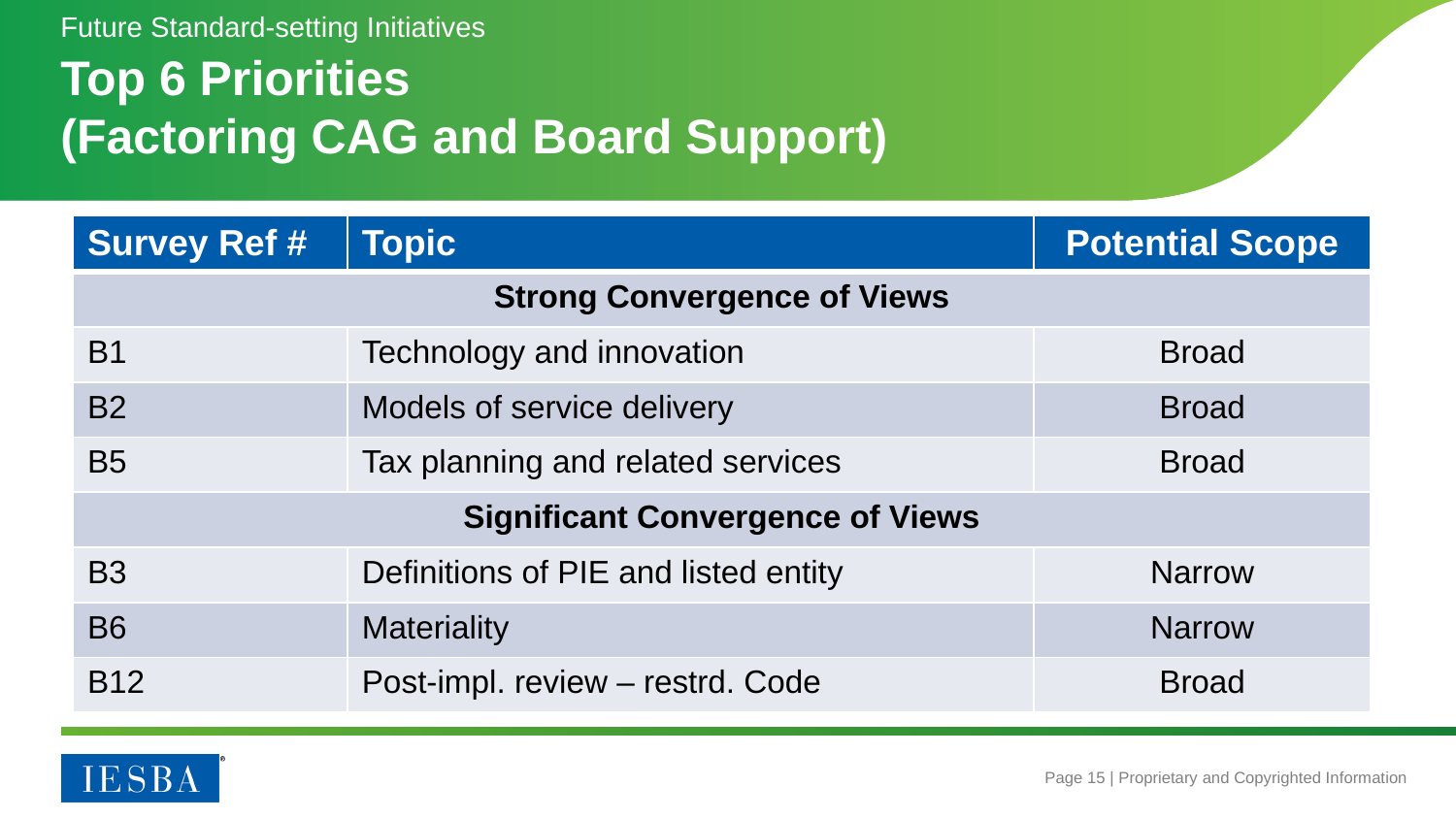

Future Standard-setting Initiatives
# Top 6 Priorities (Factoring CAG and Board Support)
| Survey Ref # | Topic | Potential Scope |
| --- | --- | --- |
| Strong Convergence of Views |  |  |
| B1 | Technology and innovation | Broad |
| B2 | Models of service delivery | Broad |
| B5 | Tax planning and related services | Broad |
| Significant Convergence of Views |  |  |
| B3 | Definitions of PIE and listed entity | Narrow |
| B6 | Materiality | Narrow |
| B12 | Post-impl. review – restrd. Code | Broad |